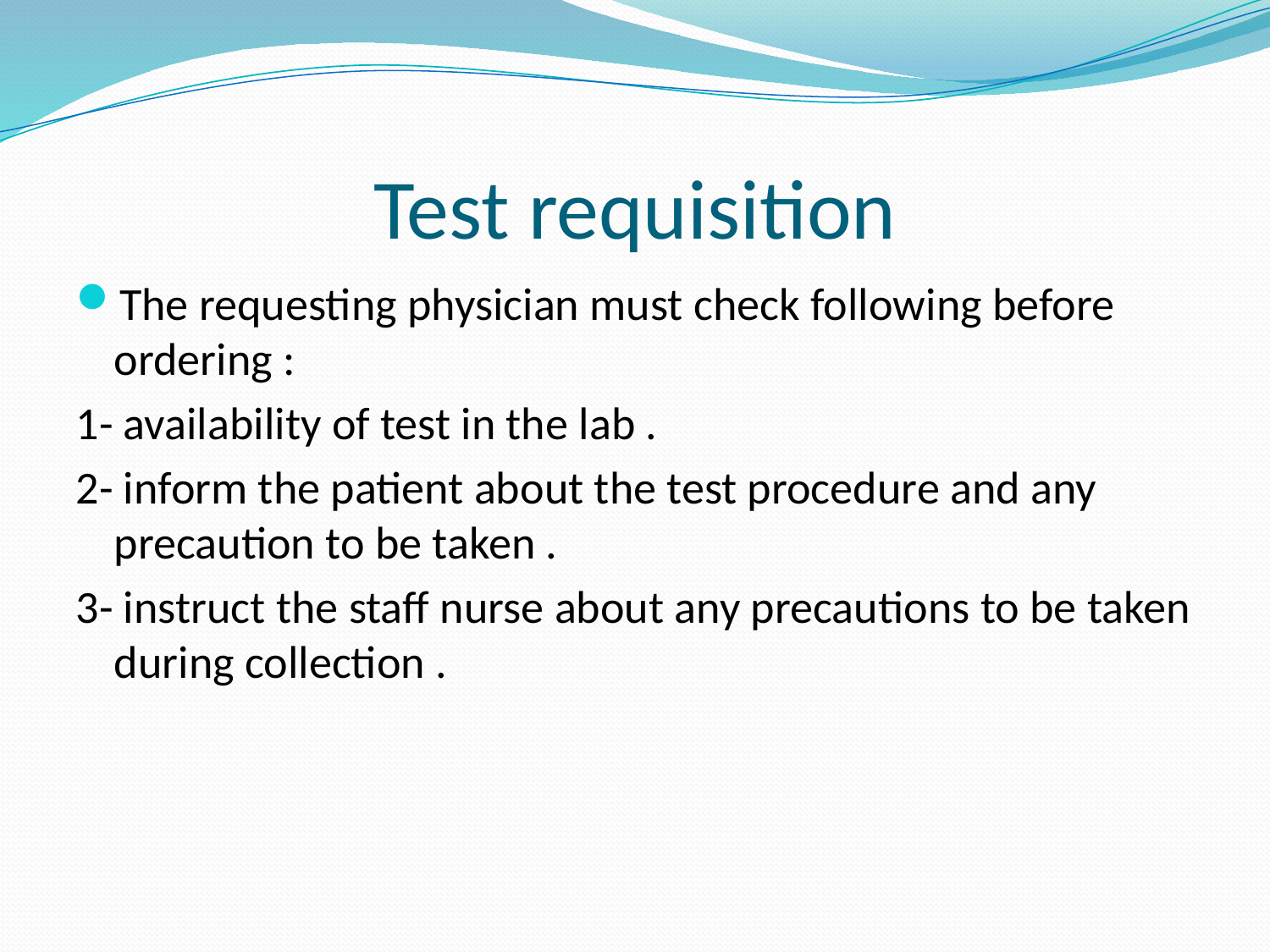

# Test requisition
The requesting physician must check following before ordering :
1- availability of test in the lab .
2- inform the patient about the test procedure and any precaution to be taken .
3- instruct the staff nurse about any precautions to be taken during collection .